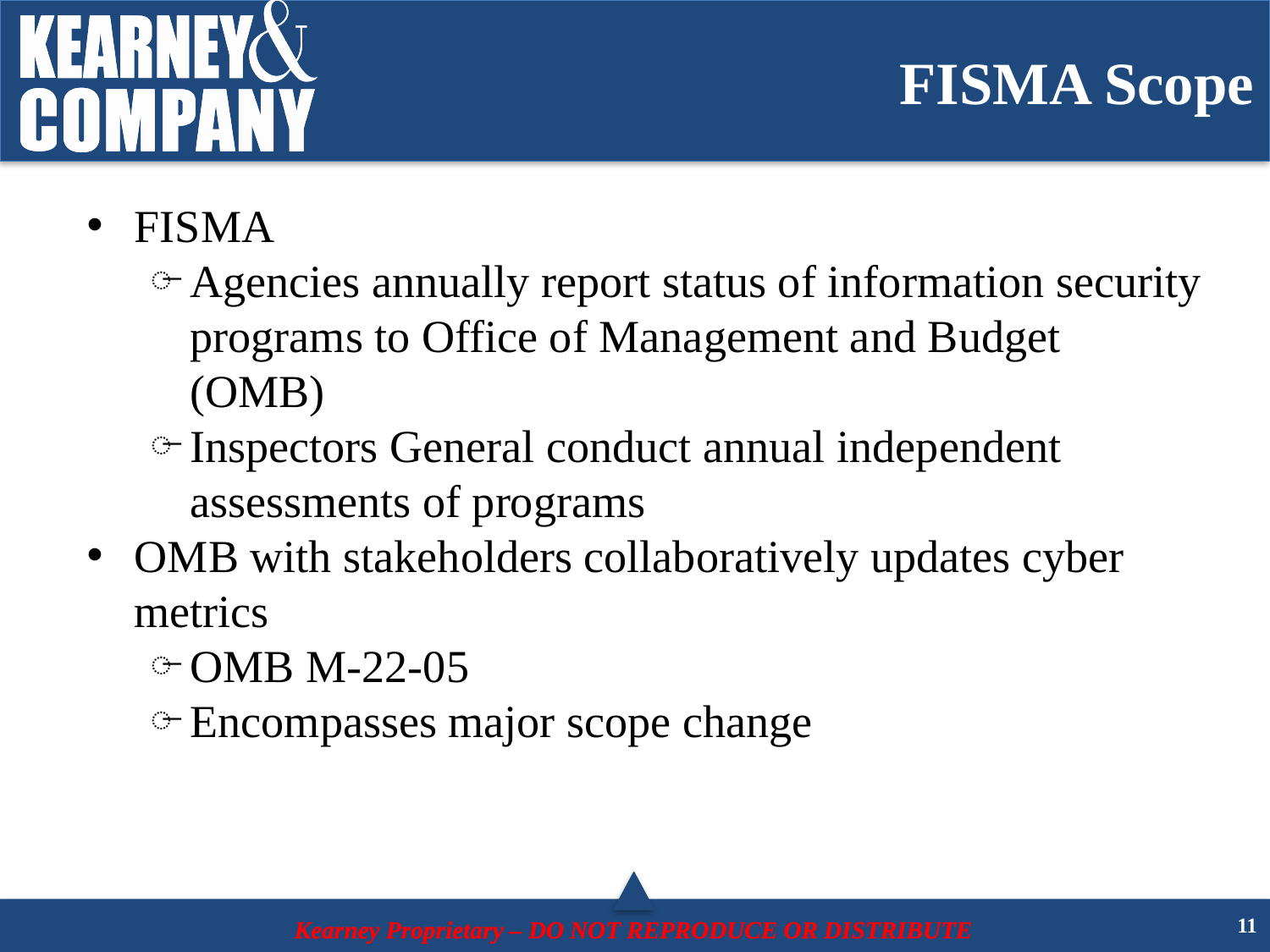

# FISMA Scope
FISMA
Agencies annually report status of information security programs to Office of Management and Budget (OMB)
Inspectors General conduct annual independent assessments of programs
OMB with stakeholders collaboratively updates cyber metrics
OMB M-22-05
Encompasses major scope change
11